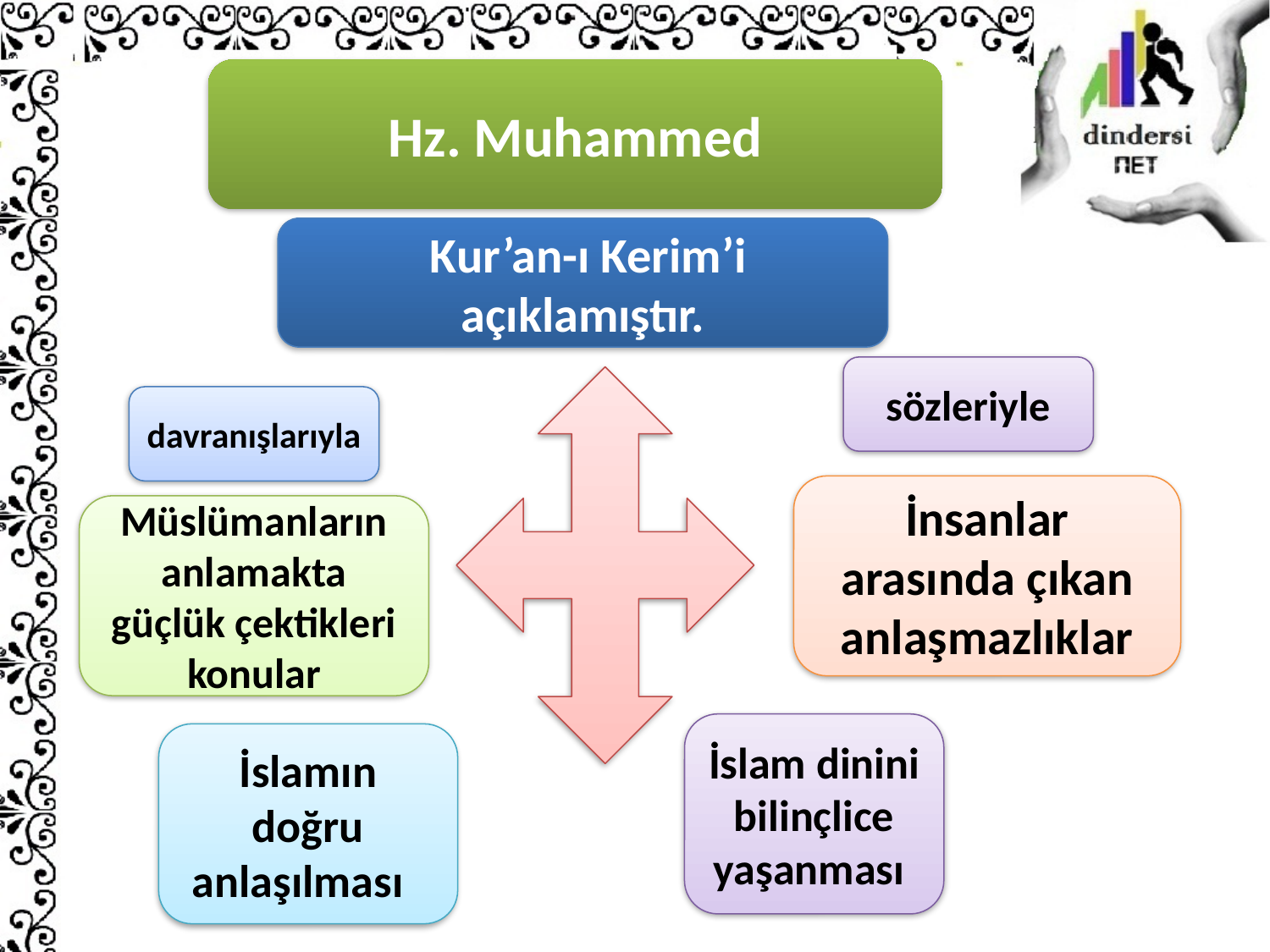

Hz. Muhammed
 Kur’an-ı Kerim’i açıklamıştır.
sözleriyle

davranışlarıyla
İnsanlar arasında çıkan anlaşmazlıklar
Müslümanların anlamakta güçlük çektikleri konular
İslam dinini bilinçlice yaşanması
İslamın doğru anlaşılması